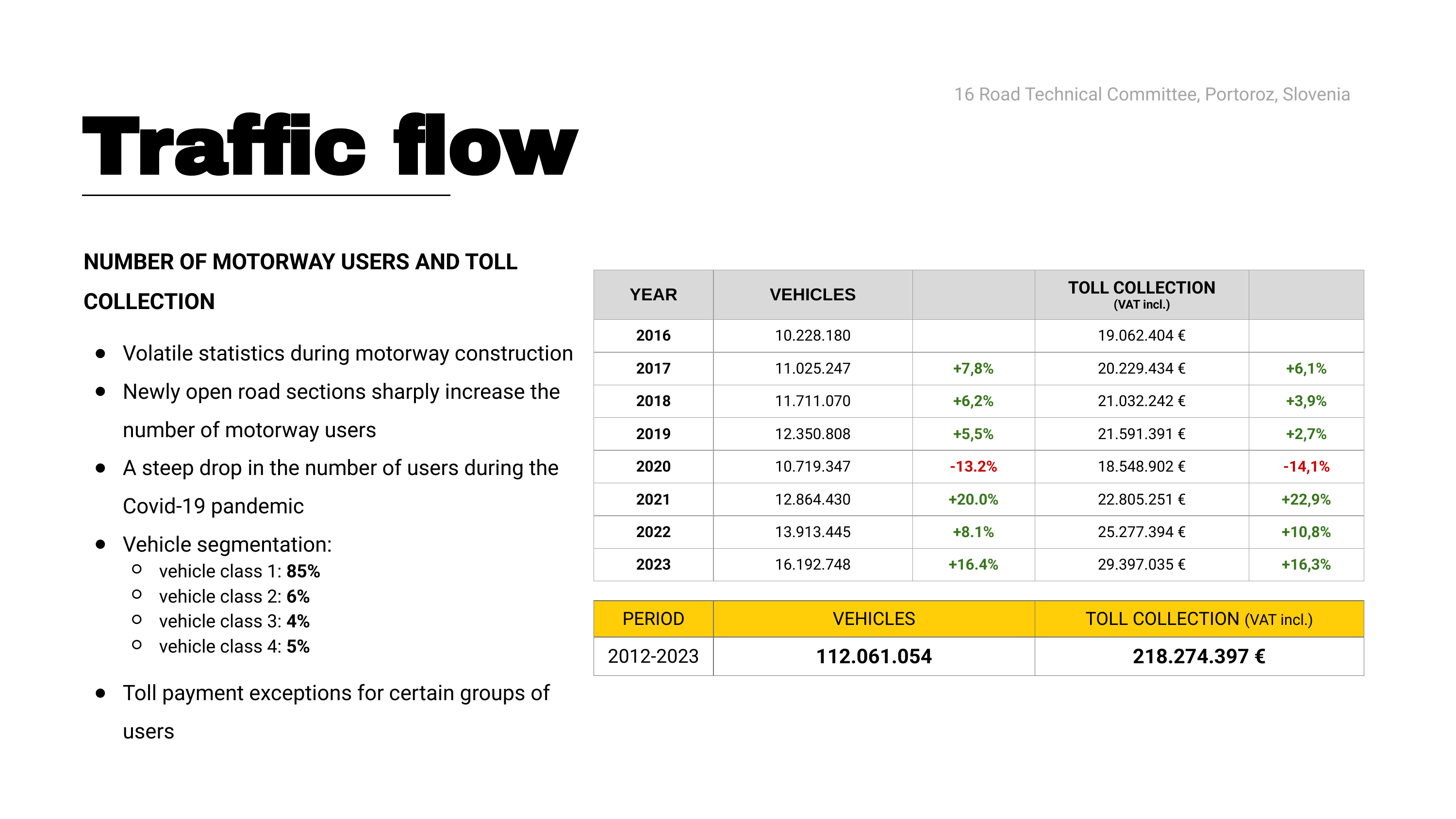

16 Road Technical Committee, Portoroz, Slovenia
Traffic flow
NUMBER OF MOTORWAY USERS AND TOLL COLLECTION
| YEAR | VEHICLES |  | TOLL COLLECTION (VAT incl.) |  |
| --- | --- | --- | --- | --- |
| 2016 | 10.228.180 |  | 19.062.404 € |  |
| 2017 | 11.025.247 | +7,8% | 20.229.434 € | +6,1% |
| 2018 | 11.711.070 | +6,2% | 21.032.242 € | +3,9% |
| 2019 | 12.350.808 | +5,5% | 21.591.391 € | +2,7% |
| 2020 | 10.719.347 | -13.2% | 18.548.902 € | -14,1% |
| 2021 | 12.864.430 | +20.0% | 22.805.251 € | +22,9% |
| 2022 | 13.913.445 | +8.1% | 25.277.394 € | +10,8% |
| 2023 | 16.192.748 | +16.4% | 29.397.035 € | +16,3% |
Volatile statistics during motorway construction
Newly open road sections sharply increase the number of motorway users
A steep drop in the number of users during the Covid-19 pandemic
Vehicle segmentation:
vehicle class 1: 85%
vehicle class 2: 6%
vehicle class 3: 4%
vehicle class 4: 5%
Toll payment exceptions for certain groups of users

| PERIOD | VEHICLES | TOLL COLLECTION (VAT incl.) |
| --- | --- | --- |
| 2012-2023 | 112.061.054 | 218.274.397 € |